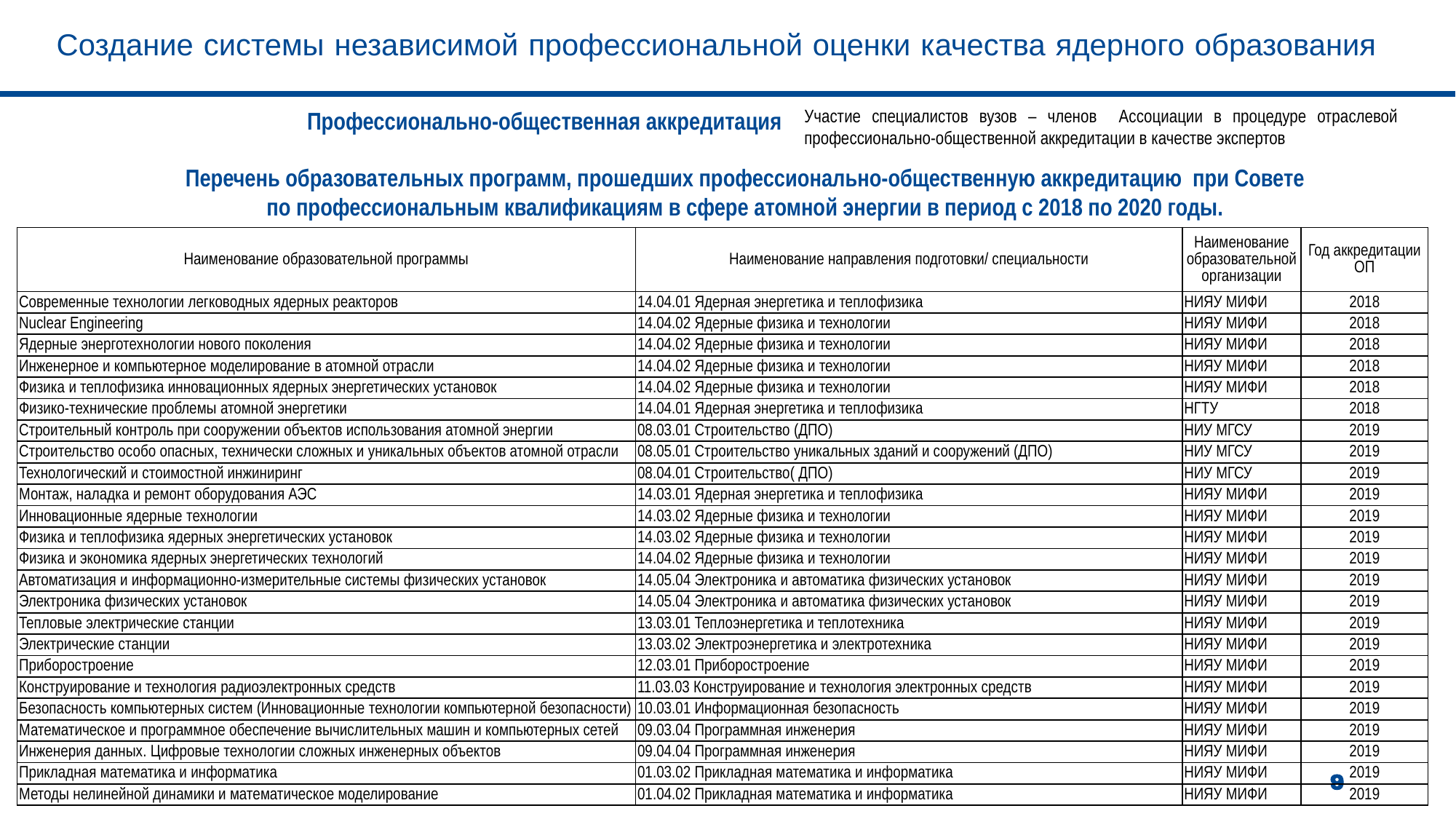

Создание системы независимой профессиональной оценки качества ядерного образования
Участие специалистов вузов – членов  Ассоциации в процедуре отраслевой профессионально-общественной аккредитации в качестве экспертов
Профессионально-общественная аккредитация
Перечень образовательных программ, прошедших профессионально-общественную аккредитацию  при Совете по профессиональным квалификациям в сфере атомной энергии в период с 2018 по 2020 годы.
| Наименование образовательной программы | Наименование направления подготовки/ специальности | Наименование образовательной организации | Год аккредитации ОП |
| --- | --- | --- | --- |
| Современные технологии легководных ядерных реакторов | 14.04.01 Ядерная энергетика и теплофизика | НИЯУ МИФИ | 2018 |
| Nuclear Engineering | 14.04.02 Ядерные физика и технологии | НИЯУ МИФИ | 2018 |
| Ядерные энерготехнологии нового поколения | 14.04.02 Ядерные физика и технологии | НИЯУ МИФИ | 2018 |
| Инженерное и компьютерное моделирование в атомной отрасли | 14.04.02 Ядерные физика и технологии | НИЯУ МИФИ | 2018 |
| Физика и теплофизика инновационных ядерных энергетических установок | 14.04.02 Ядерные физика и технологии | НИЯУ МИФИ | 2018 |
| Физико-технические проблемы атомной энергетики | 14.04.01 Ядерная энергетика и теплофизика | НГТУ | 2018 |
| Строительный контроль при сооружении объектов использования атомной энергии | 08.03.01 Строительство (ДПО) | НИУ МГСУ | 2019 |
| Строительство особо опасных, технически сложных и уникальных объектов атомной отрасли | 08.05.01 Строительство уникальных зданий и сооружений (ДПО) | НИУ МГСУ | 2019 |
| Технологический и стоимостной инжиниринг | 08.04.01 Строительство( ДПО) | НИУ МГСУ | 2019 |
| Монтаж, наладка и ремонт оборудования АЭС | 14.03.01 Ядерная энергетика и теплофизика | НИЯУ МИФИ | 2019 |
| Инновационные ядерные технологии | 14.03.02 Ядерные физика и технологии | НИЯУ МИФИ | 2019 |
| Физика и теплофизика ядерных энергетических установок | 14.03.02 Ядерные физика и технологии | НИЯУ МИФИ | 2019 |
| Физика и экономика ядерных энергетических технологий | 14.04.02 Ядерные физика и технологии | НИЯУ МИФИ | 2019 |
| Автоматизация и информационно-измерительные системы физических установок | 14.05.04 Электроника и автоматика физических установок | НИЯУ МИФИ | 2019 |
| Электроника физических установок | 14.05.04 Электроника и автоматика физических установок | НИЯУ МИФИ | 2019 |
| Тепловые электрические станции | 13.03.01 Теплоэнергетика и теплотехника | НИЯУ МИФИ | 2019 |
| Электрические станции | 13.03.02 Электроэнергетика и электротехника | НИЯУ МИФИ | 2019 |
| Приборостроение | 12.03.01 Приборостроение | НИЯУ МИФИ | 2019 |
| Конструирование и технология радиоэлектронных средств | 11.03.03 Конструирование и технология электронных средств | НИЯУ МИФИ | 2019 |
| Безопасность компьютерных систем (Инновационные технологии компьютерной безопасности) | 10.03.01 Информационная безопасность | НИЯУ МИФИ | 2019 |
| Математическое и программное обеспечение вычислительных машин и компьютерных сетей | 09.03.04 Программная инженерия | НИЯУ МИФИ | 2019 |
| Инженерия данных. Цифровые технологии сложных инженерных объектов | 09.04.04 Программная инженерия | НИЯУ МИФИ | 2019 |
| Прикладная математика и информатика | 01.03.02 Прикладная математика и информатика | НИЯУ МИФИ | 2019 |
| Методы нелинейной динамики и математическое моделирование | 01.04.02 Прикладная математика и информатика | НИЯУ МИФИ | 2019 |
9